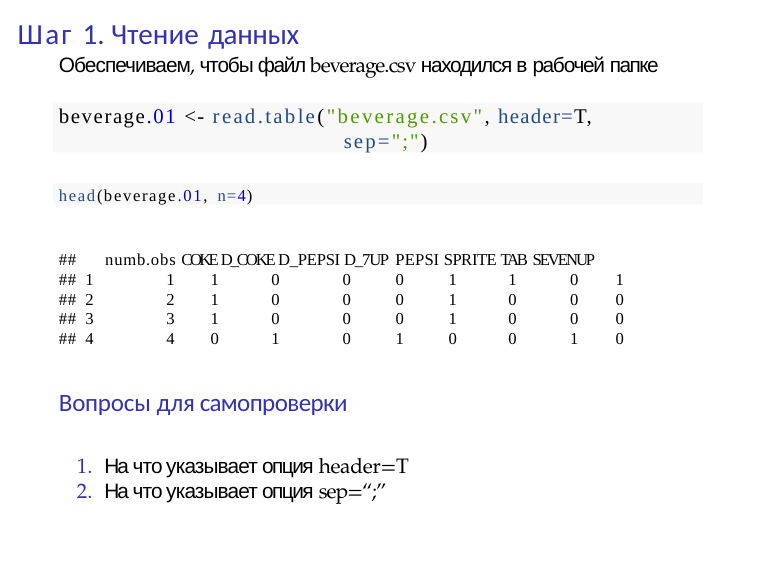

# Шаг 1. Чтение данных
Обеспечиваем, чтобы файл beverage.csv находился в рабочей папке
beverage.01 <- read.table("beverage.csv", header=T,
sep=";")
head(beverage.01, n=4)
##	numb.obs COKE D_COKE D_PEPSI D_7UP PEPSI SPRITE TAB SEVENUP
| ## 1 | 1 1 | 0 | 0 0 1 | 1 0 | 1 |
| --- | --- | --- | --- | --- | --- |
| ## 2 | 2 1 | 0 | 0 0 1 | 0 0 | 0 |
| ## 3 | 3 1 | 0 | 0 0 1 | 0 0 | 0 |
| ## 4 | 4 0 | 1 | 0 1 0 | 0 1 | 0 |
Вопросы для самопроверки

На что указывает опция header=T
На что указывает опция sep=“;”